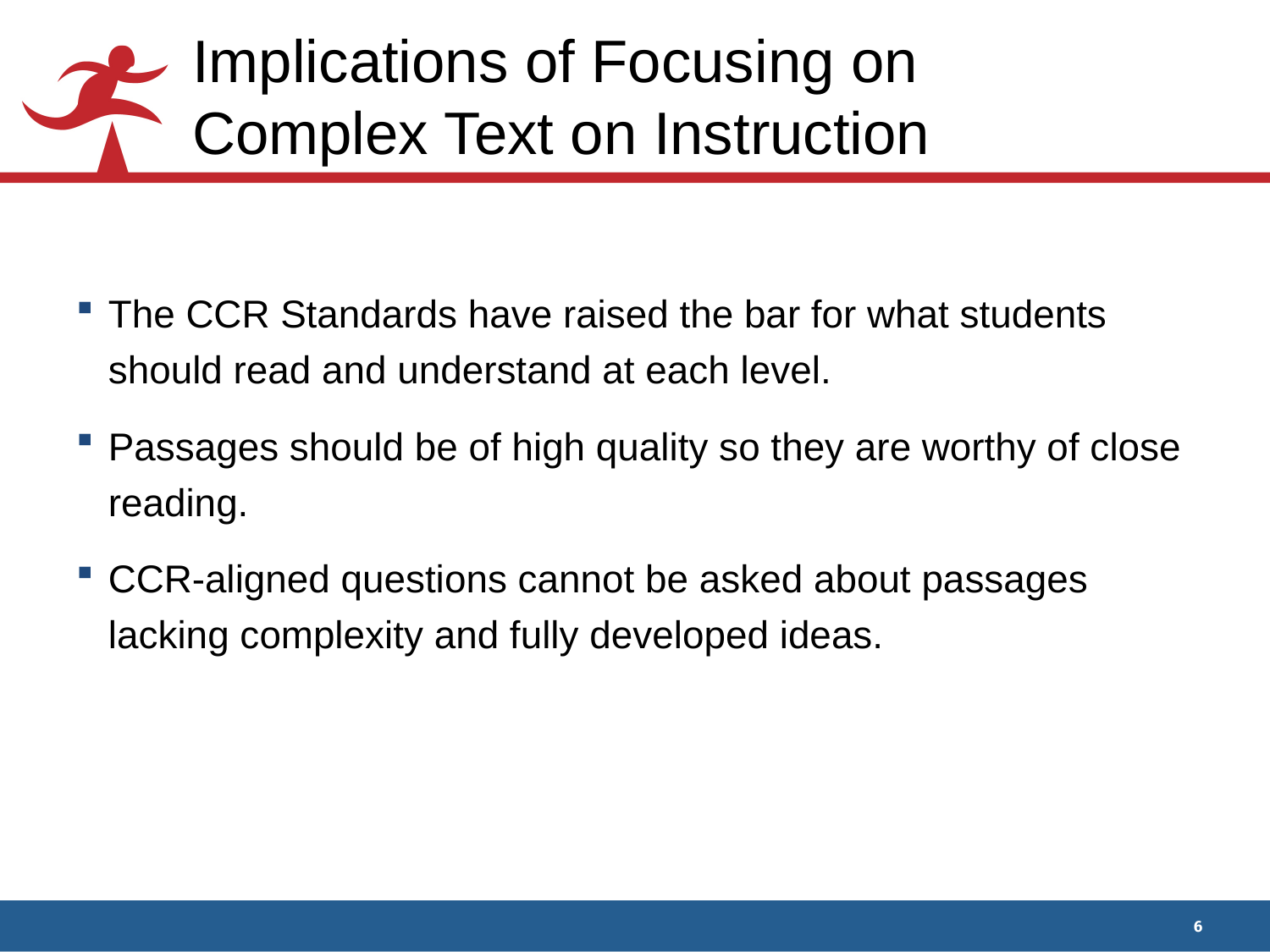

# Implications of Focusing on Complex Text on Instruction
The CCR Standards have raised the bar for what students should read and understand at each level.
Passages should be of high quality so they are worthy of close reading.
CCR-aligned questions cannot be asked about passages lacking complexity and fully developed ideas.